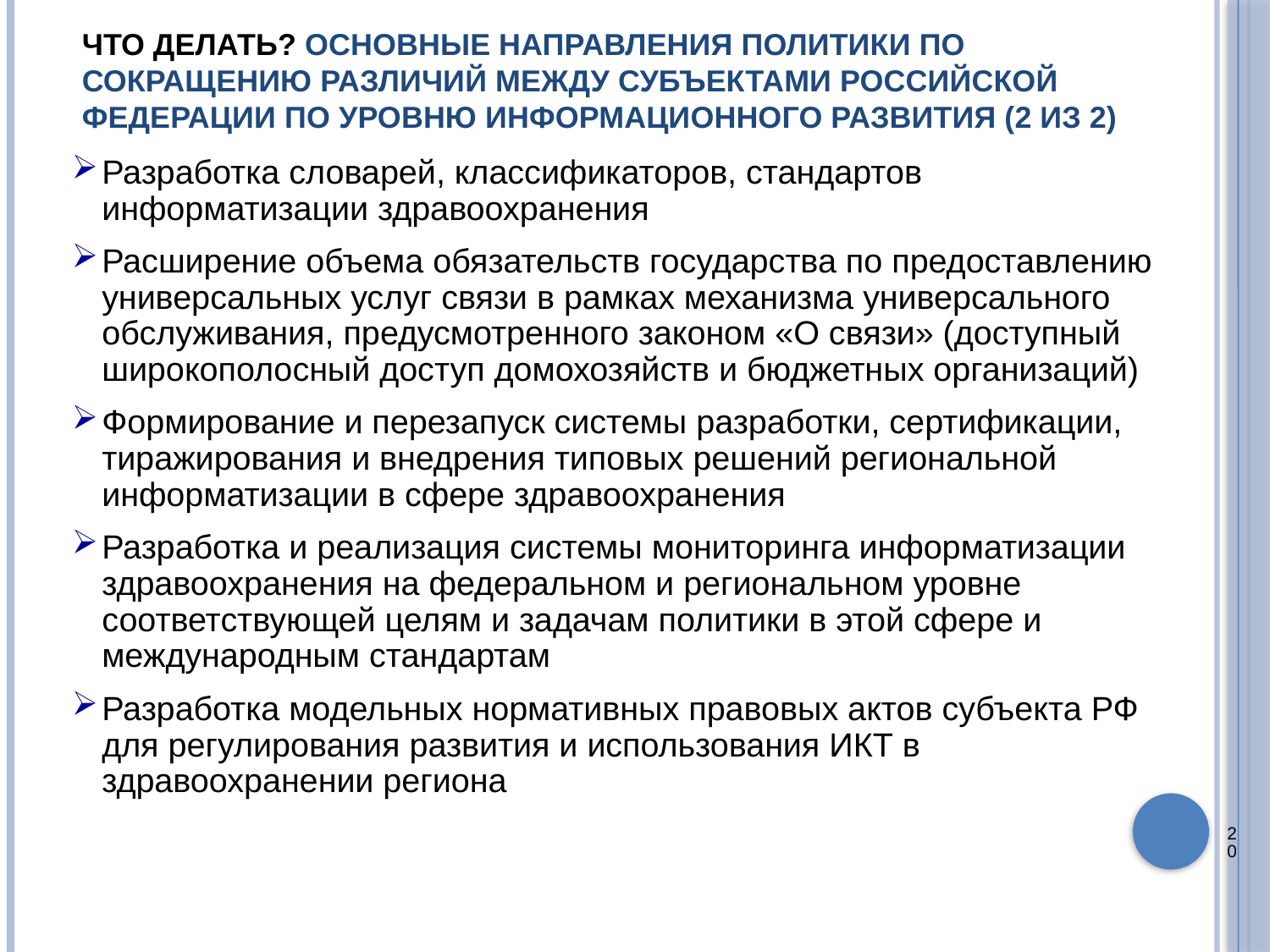

# Что делать? Основные направления политики по сокращению различий между субъектами Российской Федерации по уровню информационного развития (2 из 2)
Разработка словарей, классификаторов, стандартов информатизации здравоохранения
Расширение объема обязательств государства по предоставлению универсальных услуг связи в рамках механизма универсального обслуживания, предусмотренного законом «О связи» (доступный широкополосный доступ домохозяйств и бюджетных организаций)
Формирование и перезапуск системы разработки, сертификации, тиражирования и внедрения типовых решений региональной информатизации в сфере здравоохранения
Разработка и реализация системы мониторинга информатизации здравоохранения на федеральном и региональном уровне соответствующей целям и задачам политики в этой сфере и международным стандартам
Разработка модельных нормативных правовых актов субъекта РФ для регулирования развития и использования ИКТ в здравоохранении региона
20